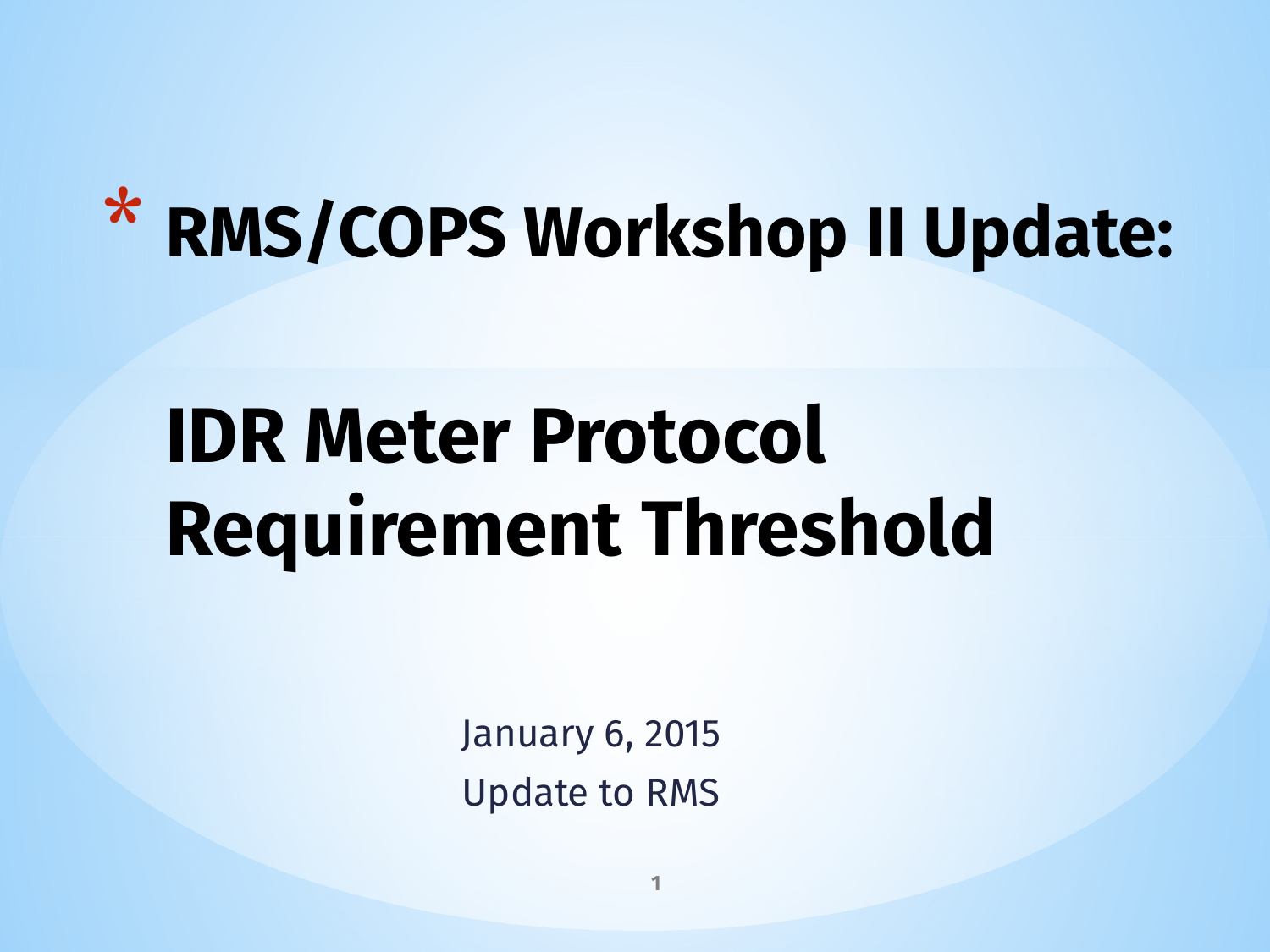

# RMS/COPS Workshop II Update: IDR Meter Protocol Requirement Threshold
January 6, 2015
Update to RMS
1